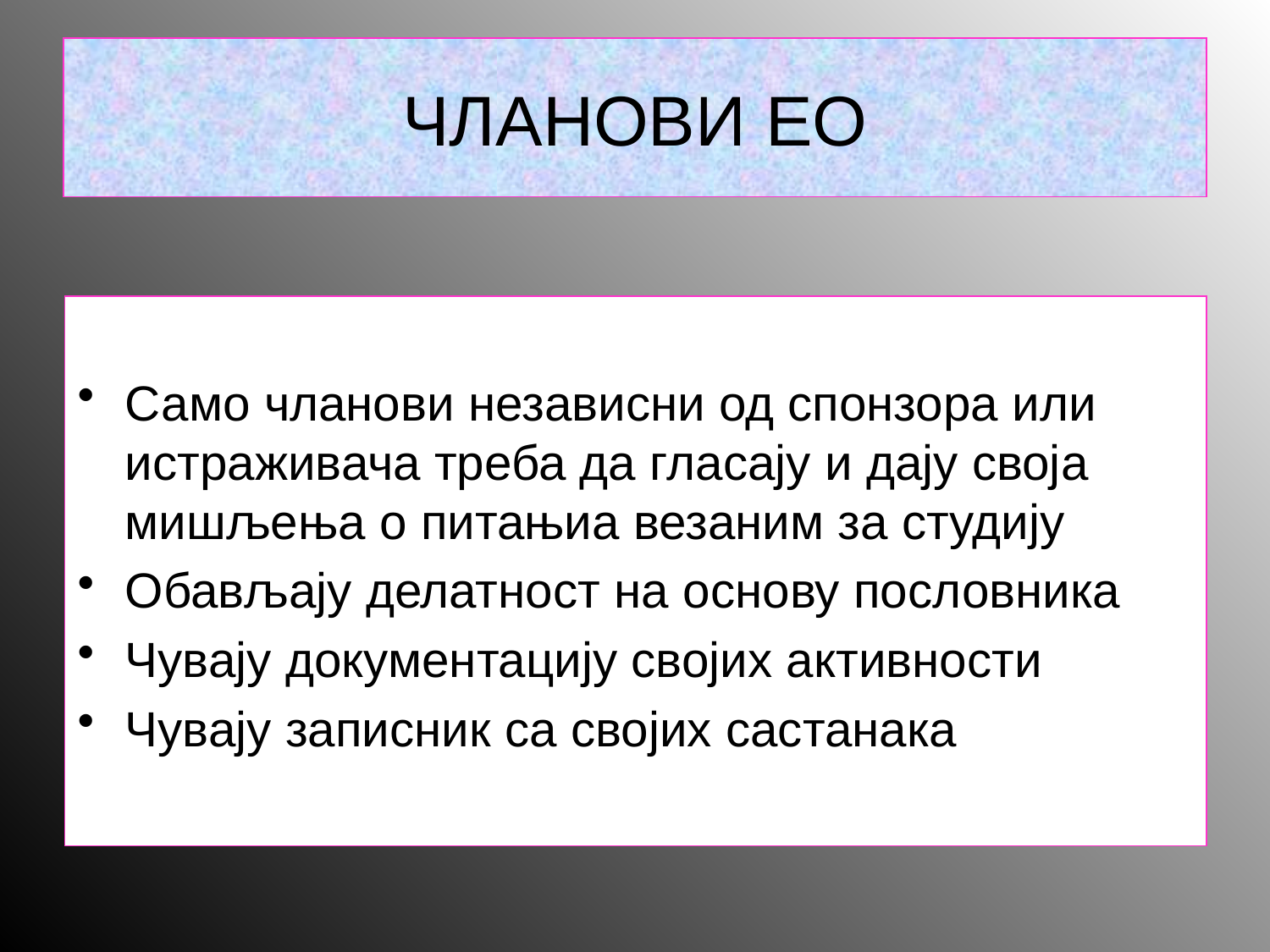

# ЧЛАНОВИ ЕО

Само чланови независни од спонзора или истраживача треба да гласају и дају своја мишљења о питањиа везаним за студију
Обављају делатност на основу пословника
Чувају документацију својих активности
Чувају записник са својих састанака